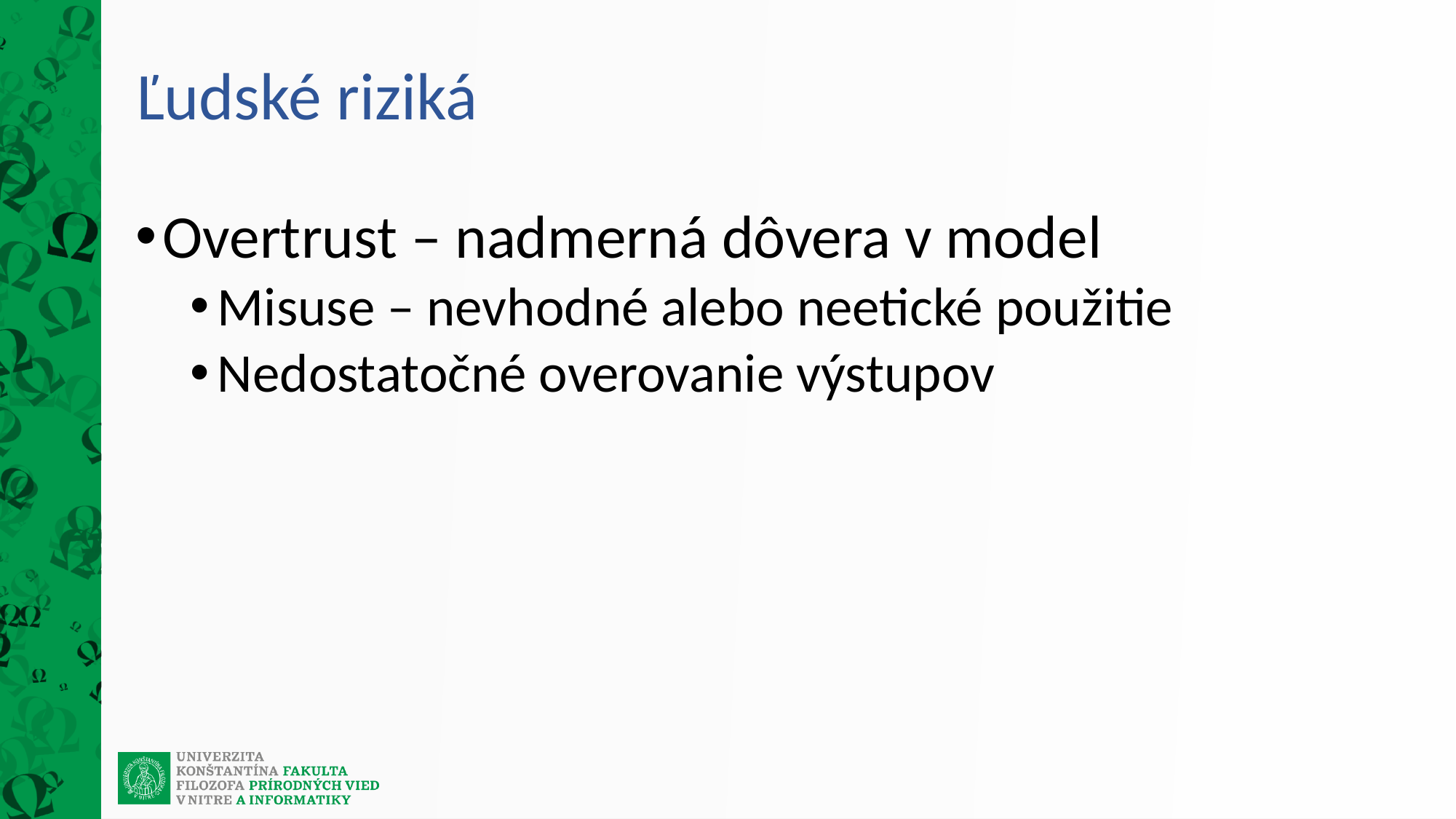

# Ľudské riziká
Overtrust – nadmerná dôvera v model
Misuse – nevhodné alebo neetické použitie
Nedostatočné overovanie výstupov